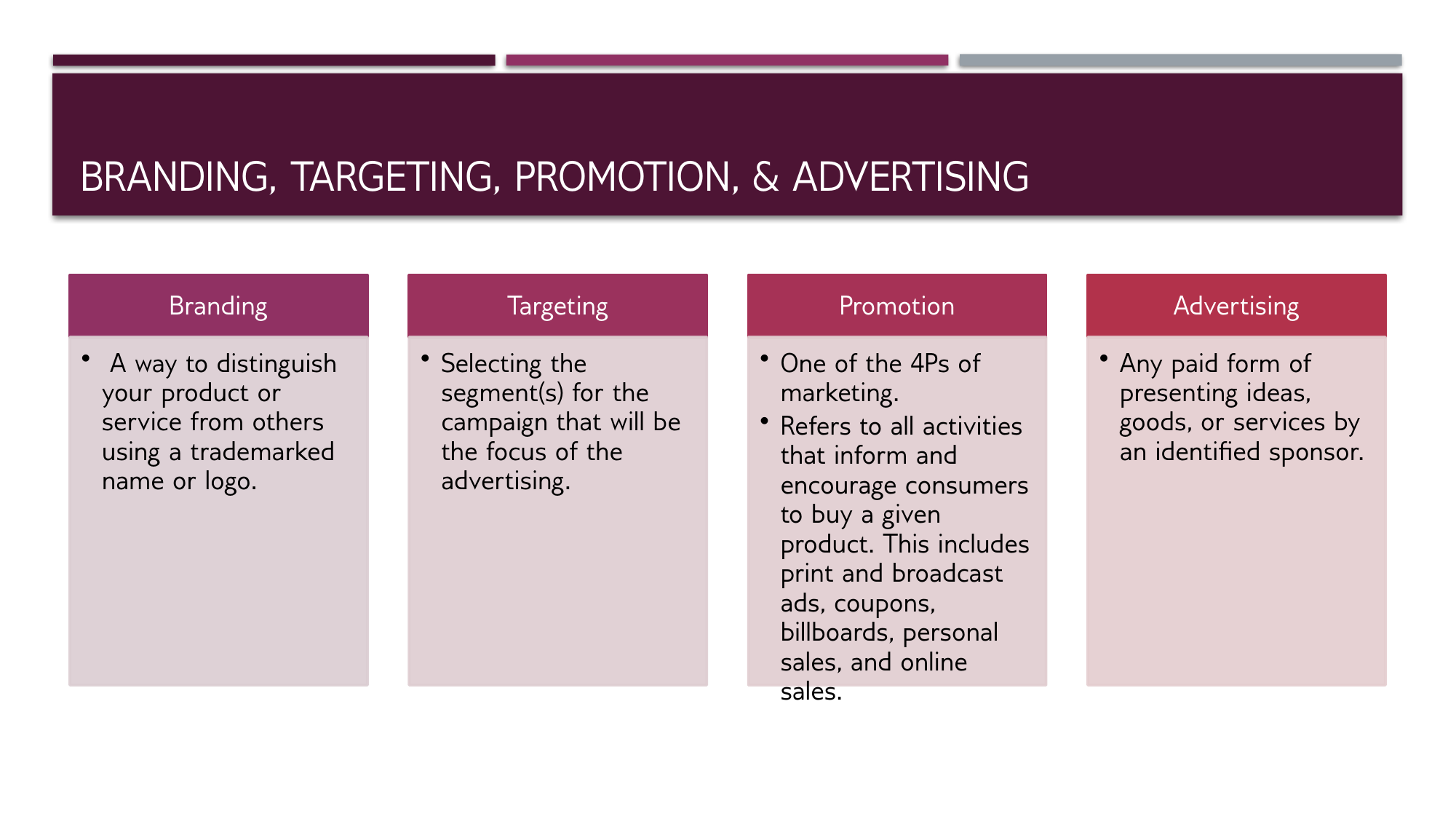

# Branding, targeting, promotion, & advertising
Branding
 A way to distinguish your product or service from others using a trademarked name or logo.
Targeting
Selecting the segment(s) for the campaign that will be the focus of the advertising.
Promotion
One of the 4Ps of marketing.
Refers to all activities that inform and encourage consumers to buy a given product. This includes print and broadcast ads, coupons, billboards, personal sales, and online sales.
Advertising
Any paid form of presenting ideas, goods, or services by an identified sponsor.